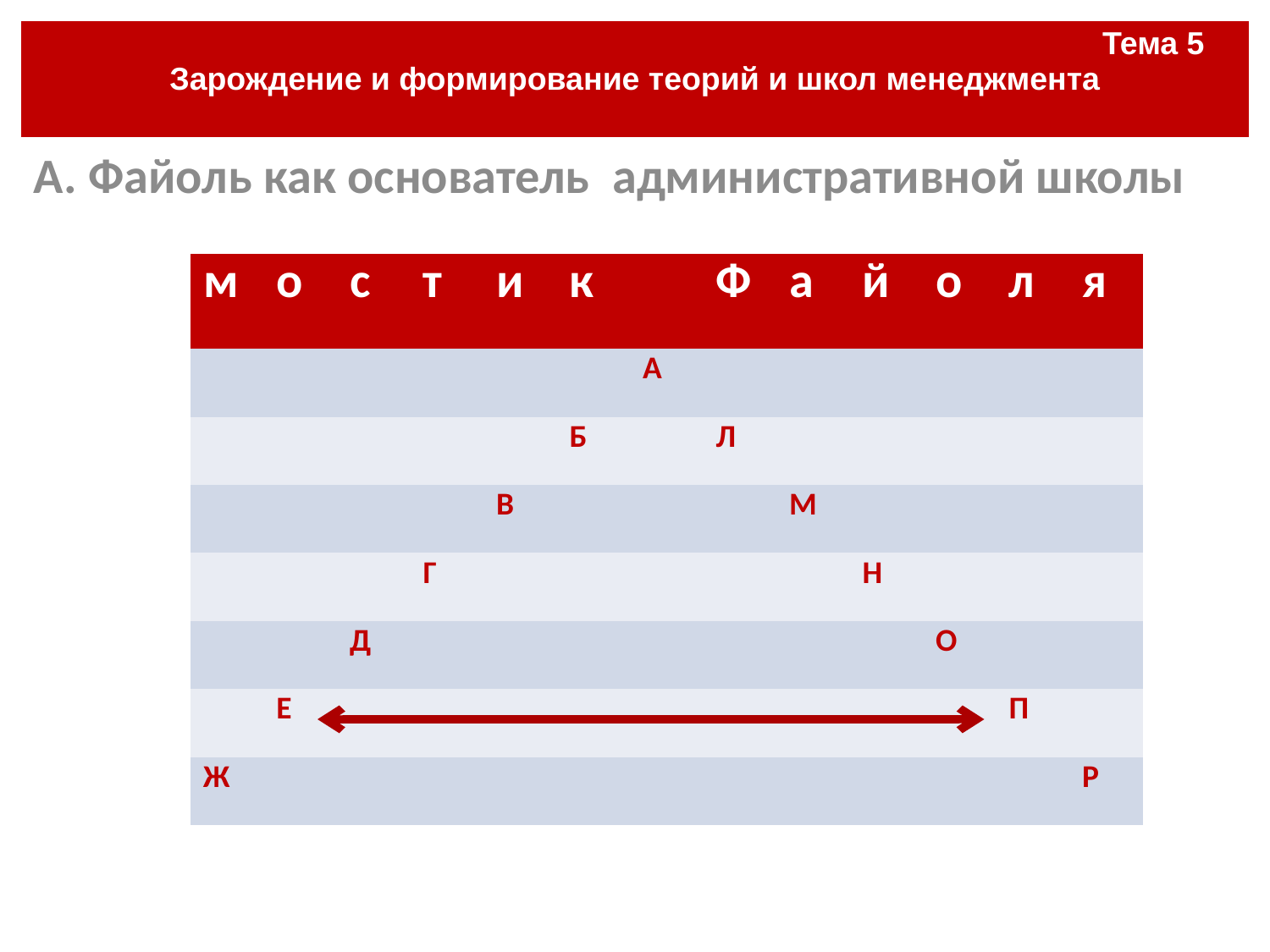

| Тема 5 Зарождение и формирование теорий и школ менеджмента |
| --- |
#
А. Файоль как основатель  административной школы

| м | о | с | т | и | к |  | Ф | а | й | о | л | я |
| --- | --- | --- | --- | --- | --- | --- | --- | --- | --- | --- | --- | --- |
|  |  |  |  |  |  | А |  |  |  |  |  |  |
|  |  |  |  |  | Б |  | Л |  |  |  |  |  |
|  |  |  |  | В |  |  |  | М |  |  |  |  |
|  |  |  | Г |  |  |  |  |  | Н |  |  |  |
|  |  | Д |  |  |  |  |  |  |  | О |  |  |
|  | Е |  |  |  |  |  |  |  |  |  | П |  |
| Ж |  |  |  |  |  |  |  |  |  |  |  | Р |